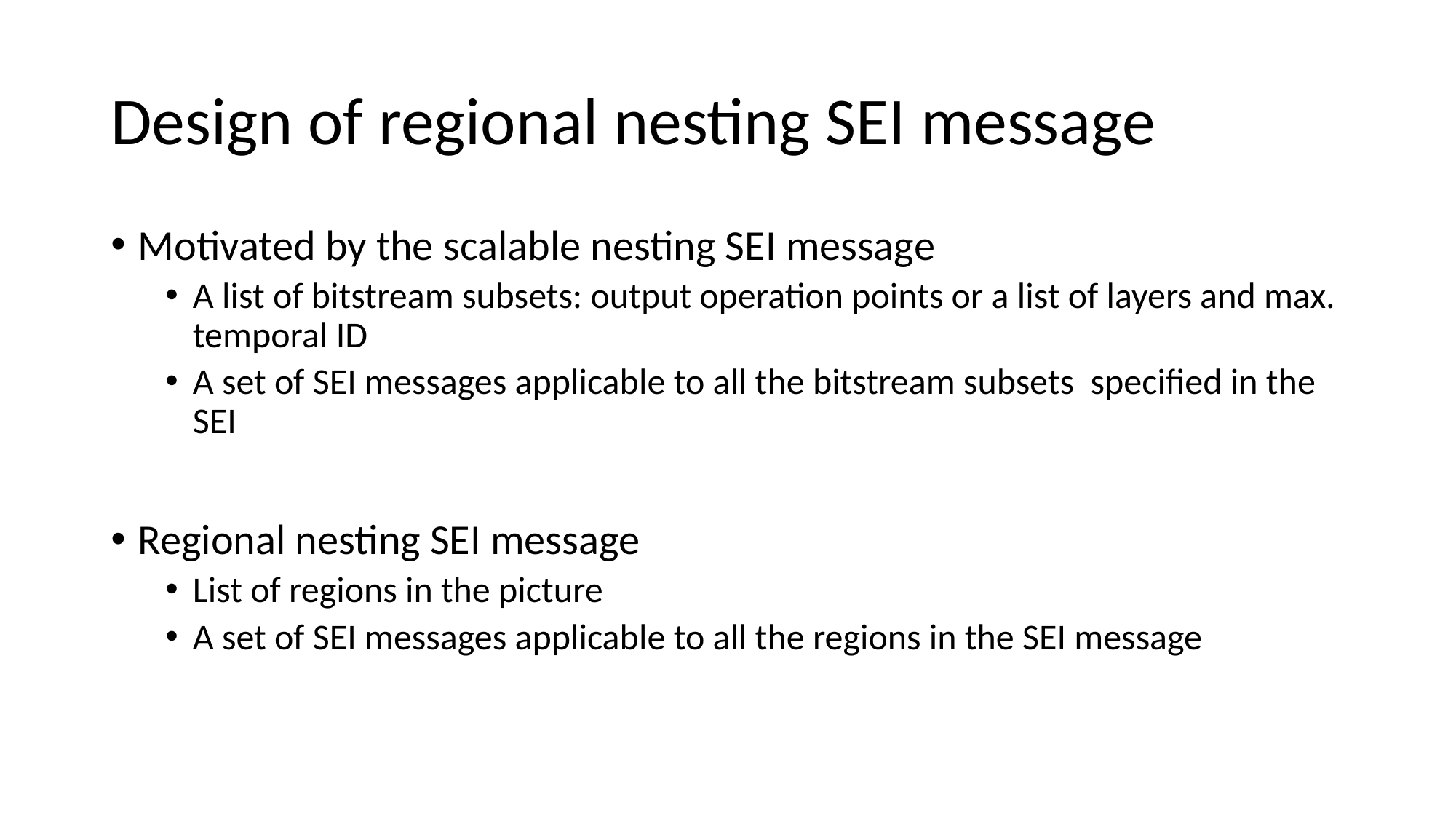

# Design of regional nesting SEI message
Motivated by the scalable nesting SEI message
A list of bitstream subsets: output operation points or a list of layers and max. temporal ID
A set of SEI messages applicable to all the bitstream subsets  specified in the SEI

Regional nesting SEI message
List of regions in the picture
A set of SEI messages applicable to all the regions in the SEI message